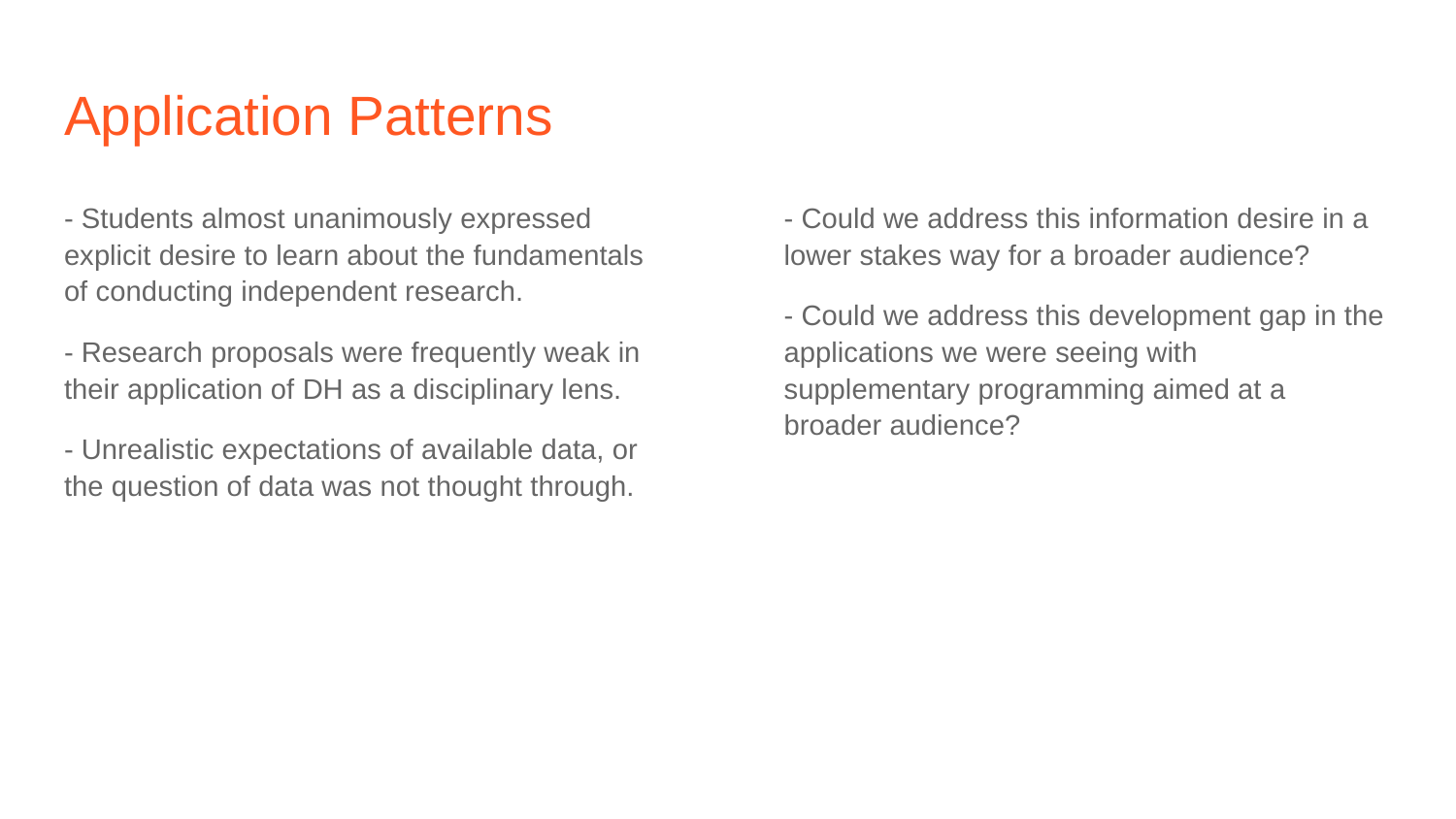

# Application Patterns
- Students almost unanimously expressed explicit desire to learn about the fundamentals of conducting independent research.
- Research proposals were frequently weak in their application of DH as a disciplinary lens.
- Unrealistic expectations of available data, or the question of data was not thought through.

- Could we address this information desire in a lower stakes way for a broader audience?
- Could we address this development gap in the applications we were seeing with supplementary programming aimed at a broader audience?